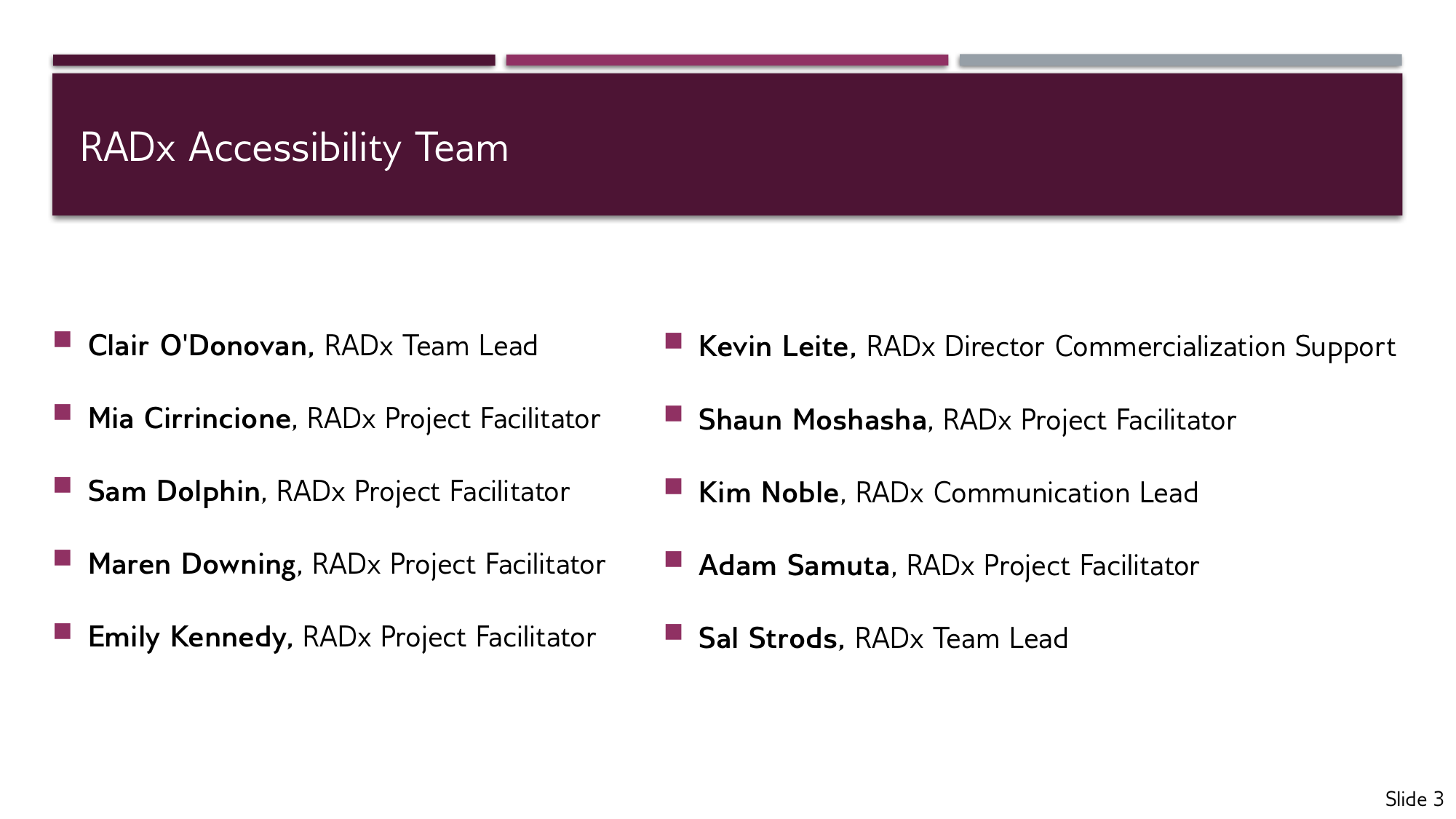

# RADx Accessibility Team
Kevin Leite, RADx Director Commercialization Support
Shaun Moshasha, RADx Project Facilitator
Kim Noble, RADx Communication Lead
Adam Samuta, RADx Project Facilitator
Sal Strods, RADx Team Lead
Clair O'Donovan, RADx Team Lead
Mia Cirrincione, RADx Project Facilitator
Sam Dolphin, RADx Project Facilitator
Maren Downing, RADx Project Facilitator
Emily Kennedy, RADx Project Facilitator

Slide 3